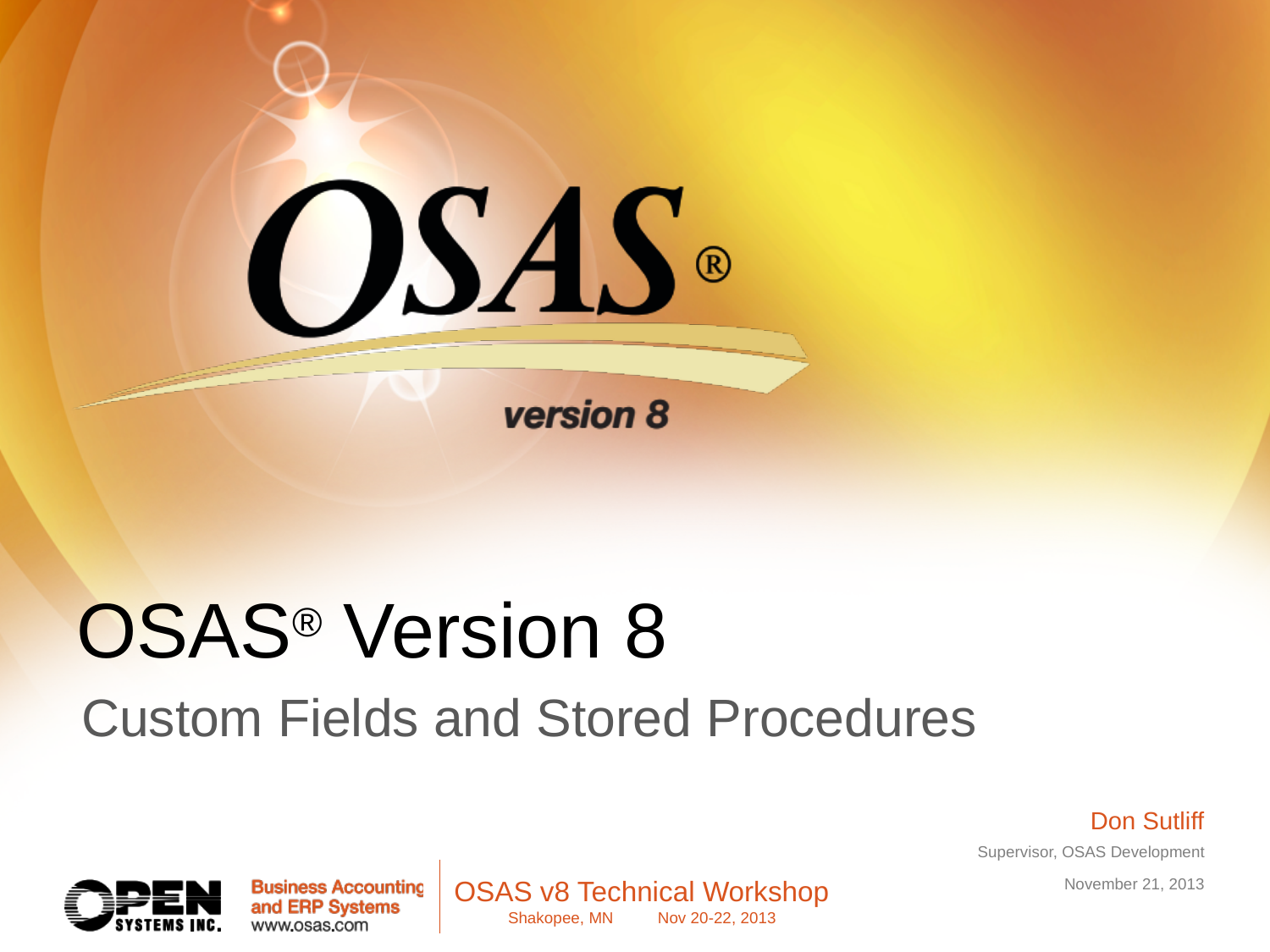

OSAS® Version 8
Custom Fields and Stored Procedures
Don Sutliff
Supervisor, OSAS Development
November 21, 2013